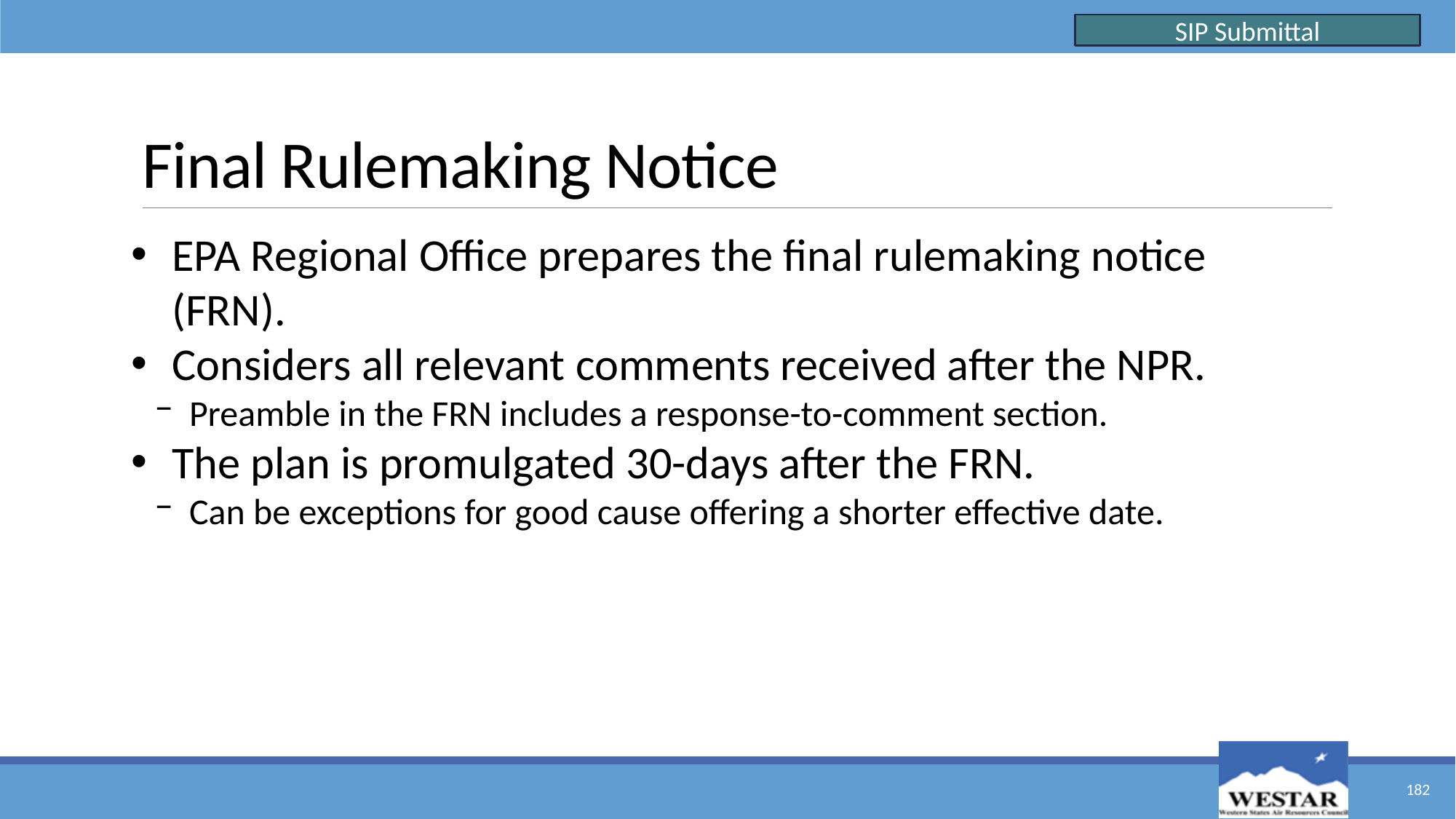

SIP Submittal
# Final Rulemaking Notice
EPA Regional Office prepares the final rulemaking notice (FRN).
Considers all relevant comments received after the NPR.
Preamble in the FRN includes a response-to-comment section.
The plan is promulgated 30-days after the FRN.
Can be exceptions for good cause offering a shorter effective date.

182